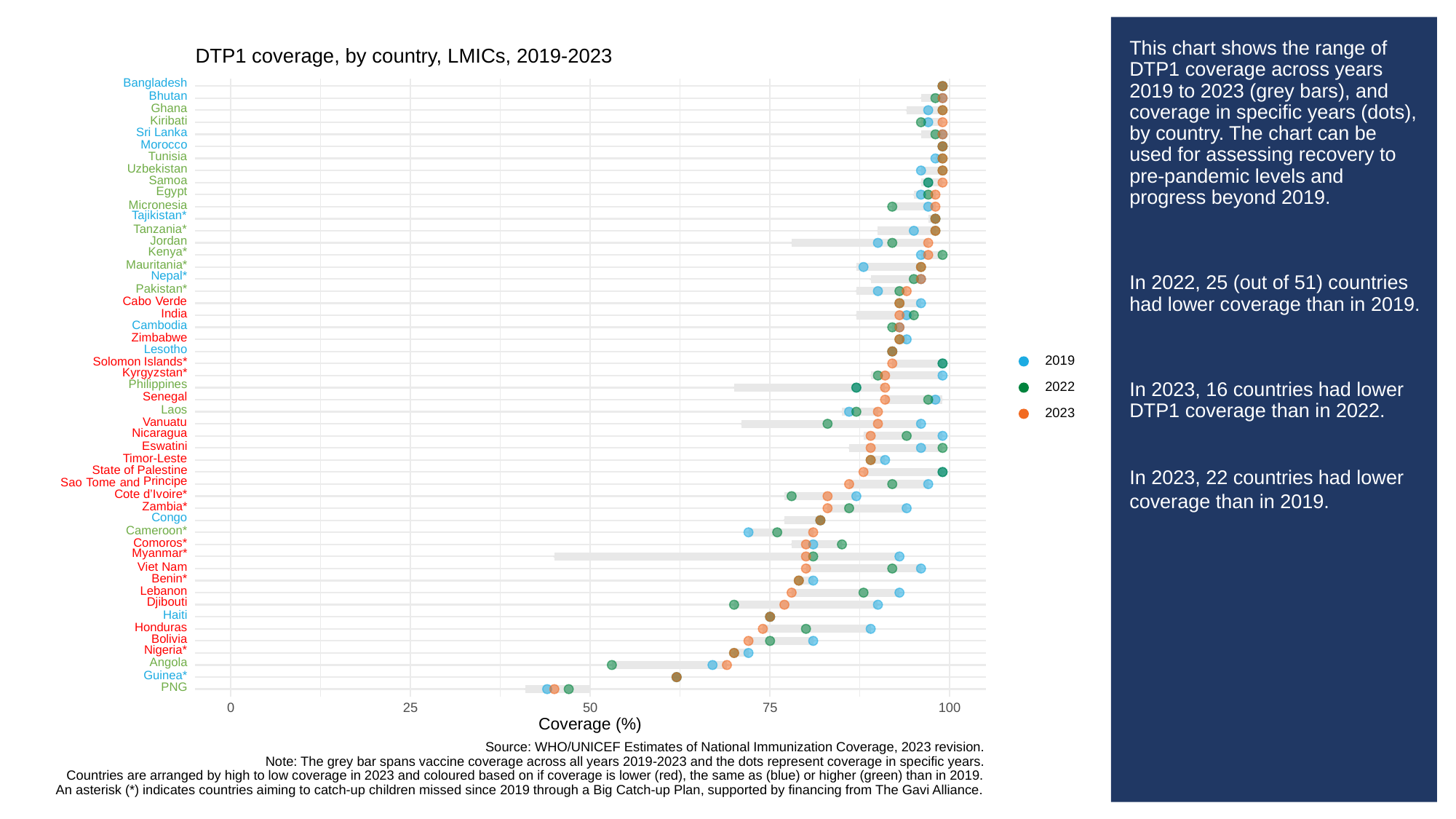

# This chart shows the range of DTP1 coverage across years 2019 to 2023 (grey bars), and coverage in specific years (dots), by country. The chart can be used for assessing recovery to pre-pandemic levels and progress beyond 2019.

In 2022, 25 (out of 51) countries had lower coverage than in 2019.

In 2023, 16 countries had lower DTP1 coverage than in 2022.

In 2023, 22 countries had lower coverage than in 2019.

DTP1 coverage, by country, LMICs, 2019-2023
Bangladesh

Bhutan

Ghana

Kiribati

Sri
Lanka

Morocco

Tunisia

Uzbekistan

Samoa

Egypt

Micronesia

Tajikistan*

Tanzania*

Jordan

Kenya*

Mauritania*

Nepal*

Pakistan*

Cabo
Verde

India

Cambodia

Zimbabwe

Lesotho

2019

Solomon
Islands*

Kyrgyzstan*

Philippines
2022

Senegal

Laos

2023

Vanuatu

Nicaragua

Eswatini

Timor-Leste

State
of
Palestine

Principe
Sao
Tome
and

Cote
d’Ivoire*

Zambia*

Congo

Cameroon*

Comoros*

Myanmar*

Viet
Nam

Benin*

Lebanon

Djibouti

Haiti

Honduras

Bolivia

Nigeria*

Angola

Guinea*

PNG

0
25
50
100
75
Coverage (%)
Source: WHO/UNICEF Estimates of National Immunization Coverage, 2023 revision.
Note: The grey bar spans vaccine coverage across all years 2019-2023 and the dots represent coverage in specific years.
Countries are arranged by high to low coverage in 2023 and coloured based on if coverage is lower (red), the same as (blue) or higher (green) than in 2019.
An asterisk (*) indicates countries aiming to catch-up children missed since 2019 through a Big Catch-up Plan, supported by financing from The Gavi Alliance.